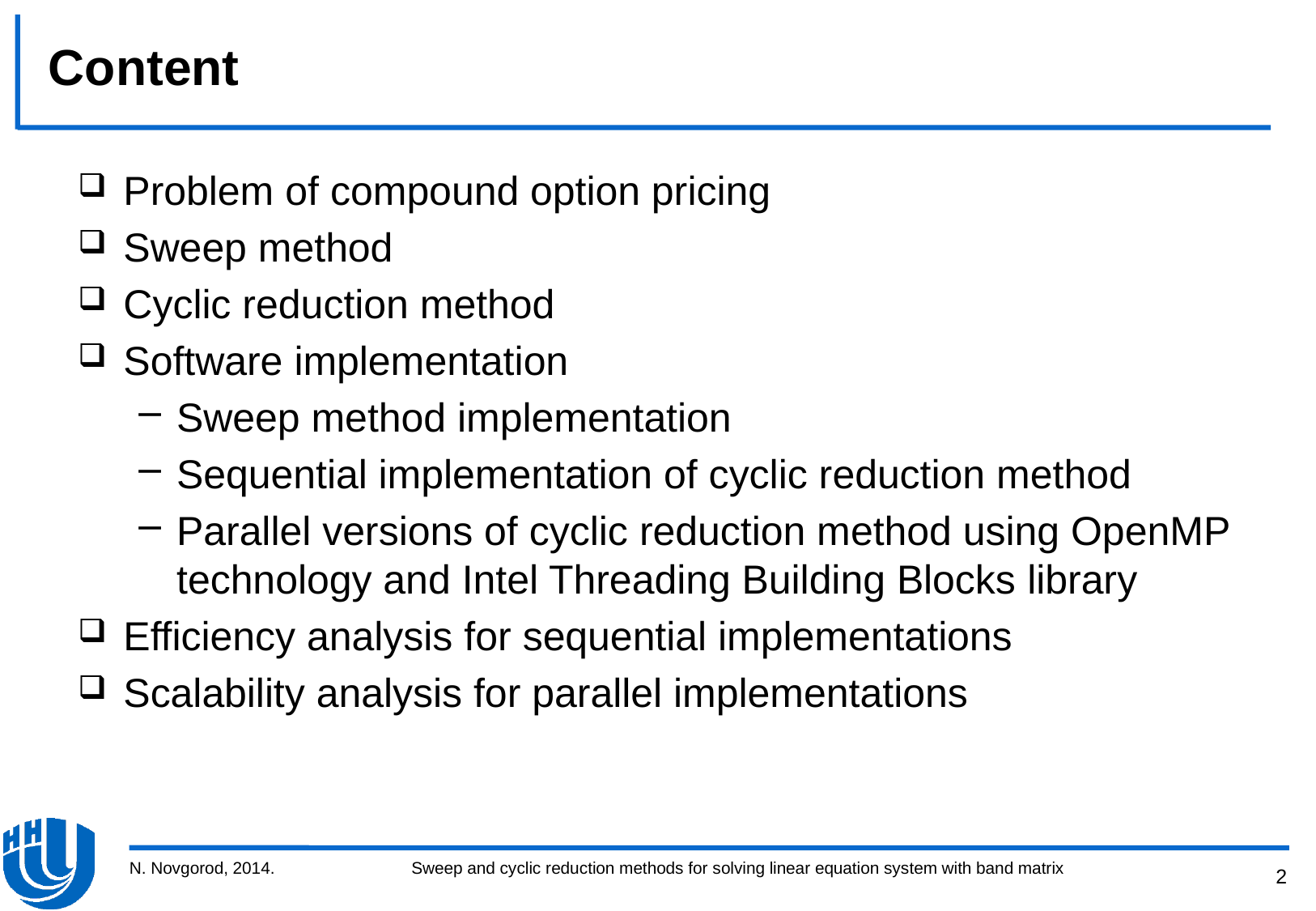

# Content
Problem of compound option pricing
Sweep method
Cyclic reduction method
Software implementation
Sweep method implementation
Sequential implementation of cyclic reduction method
Parallel versions of cyclic reduction method using OpenMP technology and Intel Threading Building Blocks library
Efficiency analysis for sequential implementations
Scalability analysis for parallel implementations
N. Novgorod, 2014.
Sweep and cyclic reduction methods for solving linear equation system with band matrix